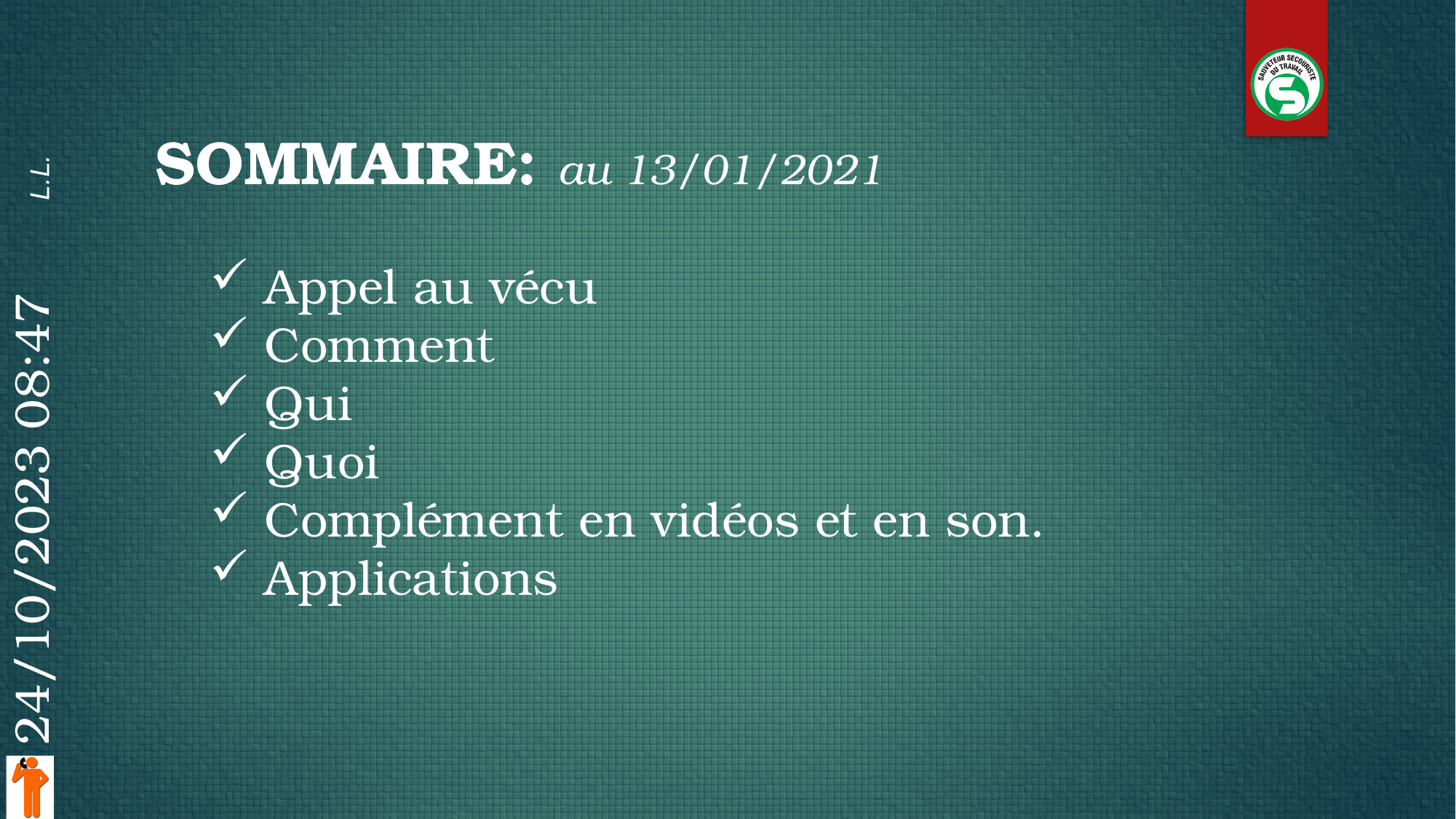

SOMMAIRE: au 13/01/2021

Appel au vécu
Comment
Qui
Quoi
Complément en vidéos et en son.
Applications